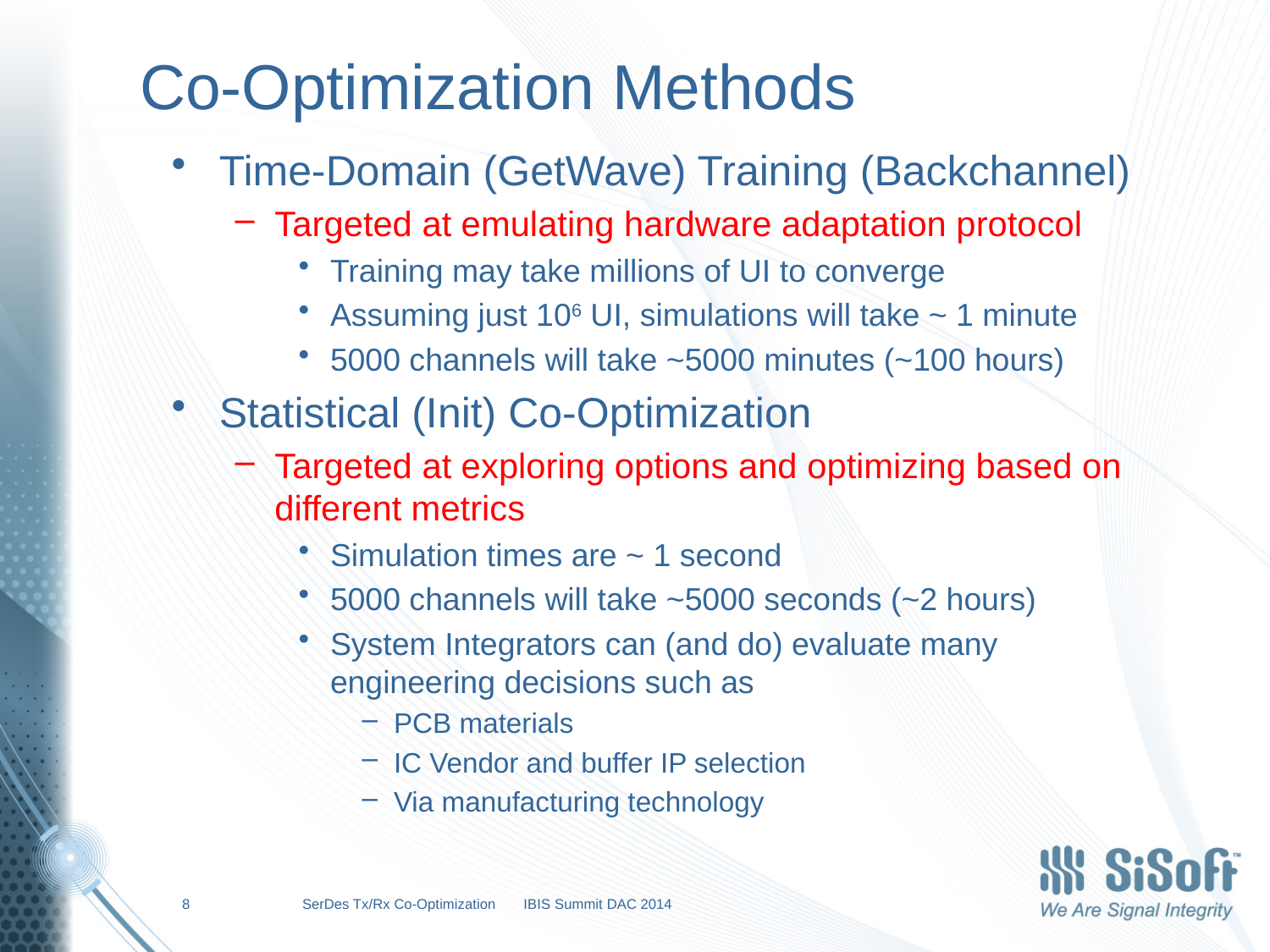

# Co-Optimization Methods
Time-Domain (GetWave) Training (Backchannel)
Targeted at emulating hardware adaptation protocol
Training may take millions of UI to converge
Assuming just 106 UI, simulations will take ~ 1 minute
5000 channels will take ~5000 minutes (~100 hours)
Statistical (Init) Co-Optimization
Targeted at exploring options and optimizing based on different metrics
Simulation times are ~ 1 second
5000 channels will take ~5000 seconds (~2 hours)
System Integrators can (and do) evaluate many engineering decisions such as
PCB materials
IC Vendor and buffer IP selection
Via manufacturing technology

8                            SerDes Tx/Rx Co-Optimization       IBIS Summit DAC 2014